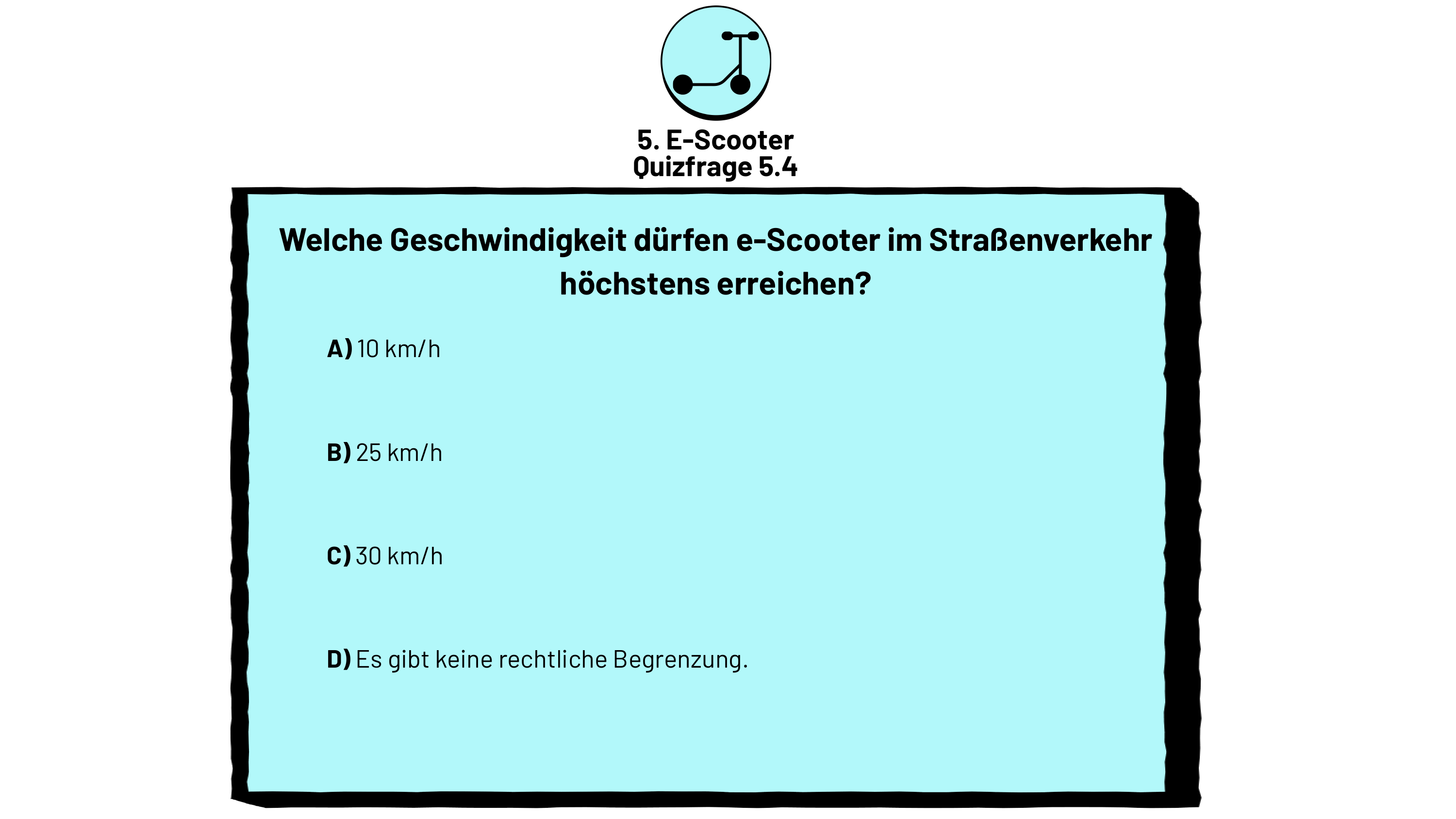

5. E-Scooter
Quizfrage 5.4
Welche Geschwindigkeit dürfen e-Scooter im Straßenverkehr höchstens erreichen?

A) 10 km/h

B) 25 km/h

C) 30 km/h

D) Es gibt keine rechtliche Begrenzung.